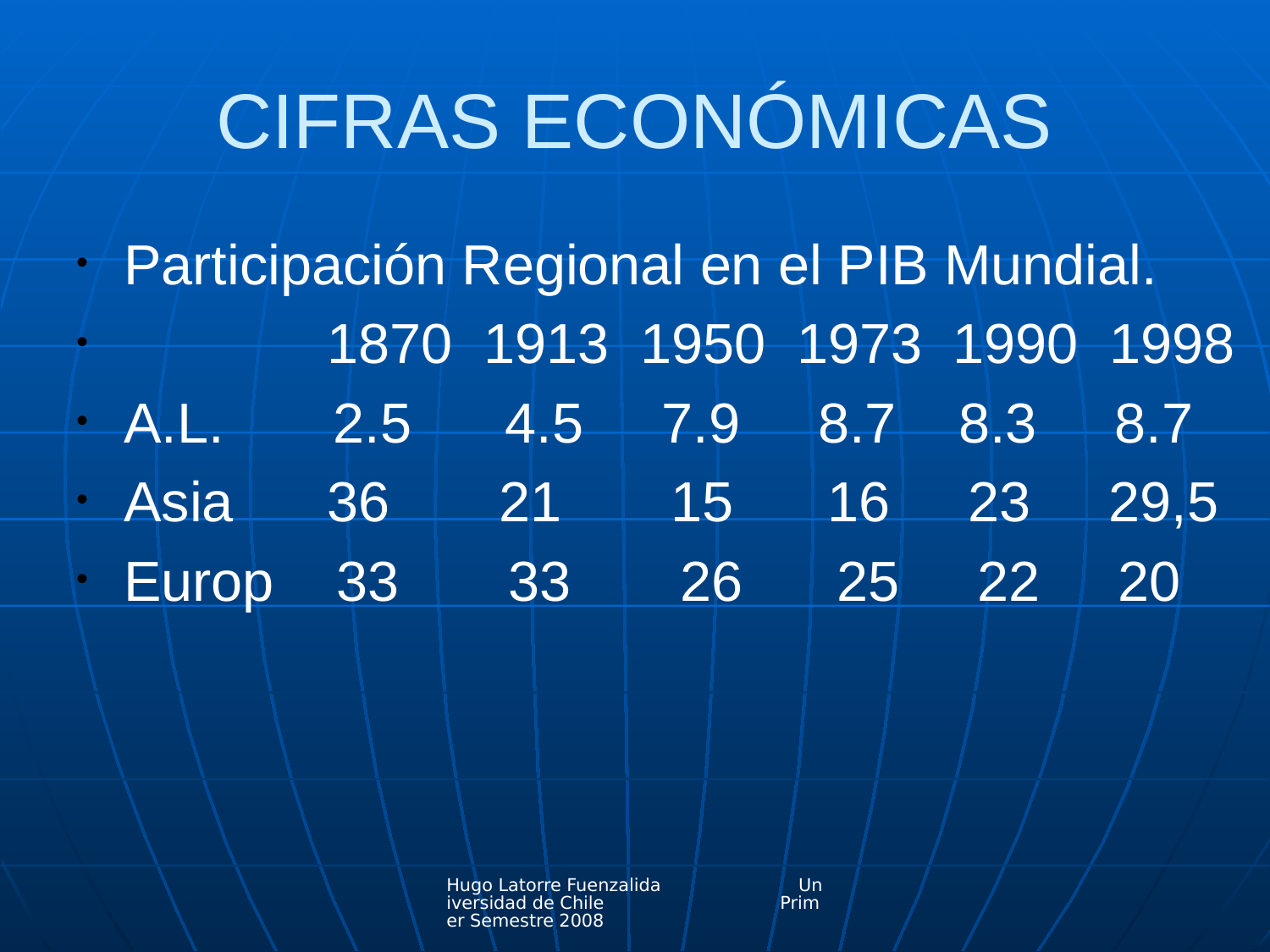

# CIFRAS ECONÓMICAS
Participación Regional en el PIB Mundial.
             1870  1913  1950  1973  1990  1998
A.L.       2.5      4.5     7.9     8.7    8.3     8.7
Asia      36       21       15      16     23     29,5
Europ    33       33       26      25     22     20
Hugo Latorre Fuenzalida                         Universidad de Chile                                Primer Semestre 2008